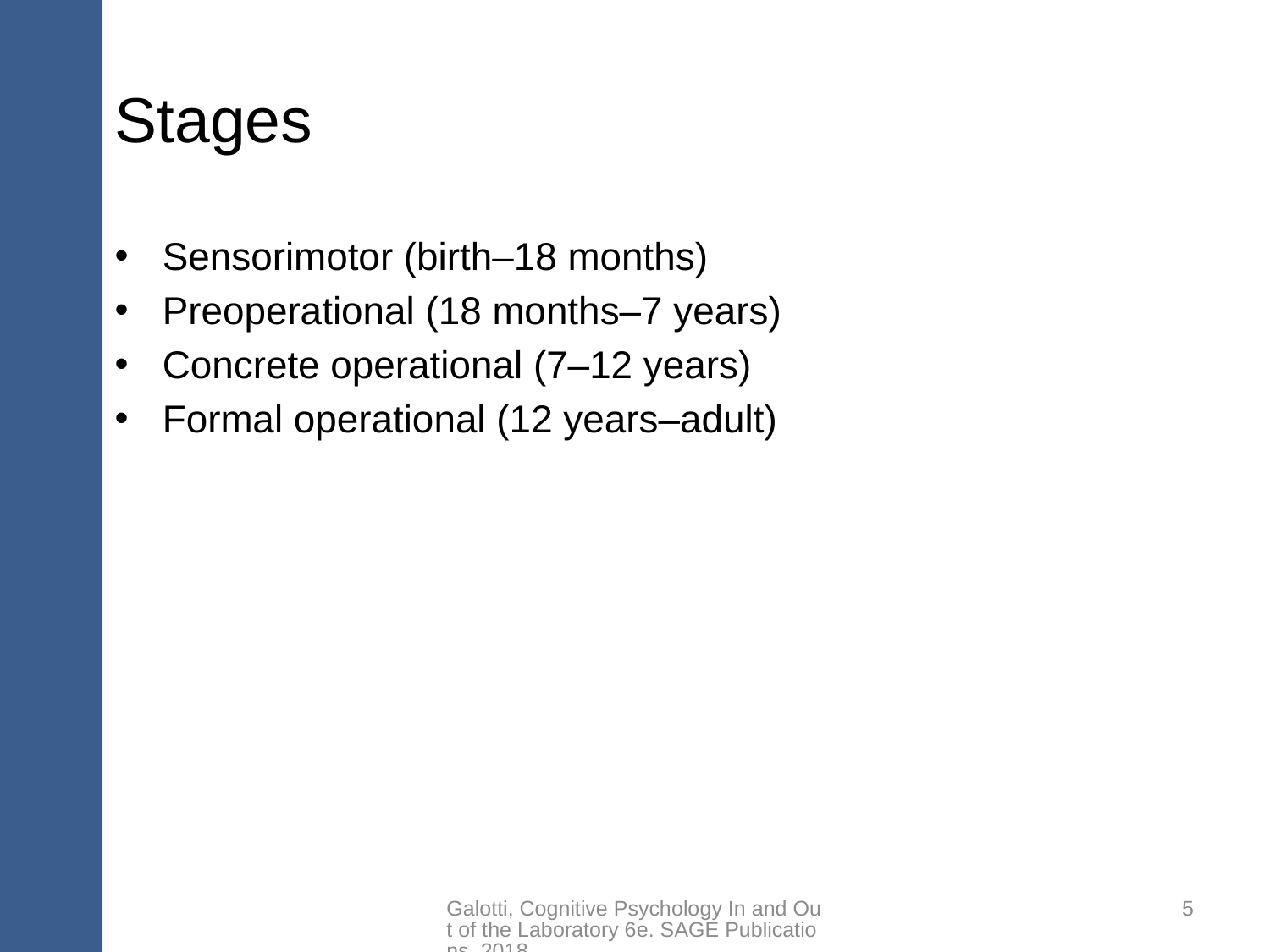

# Stages
Sensorimotor (birth–18 months)
Preoperational (18 months–7 years)
Concrete operational (7–12 years)
Formal operational (12 years–adult)
Galotti, Cognitive Psychology In and Out of the Laboratory 6e. SAGE Publications, 2018.
5